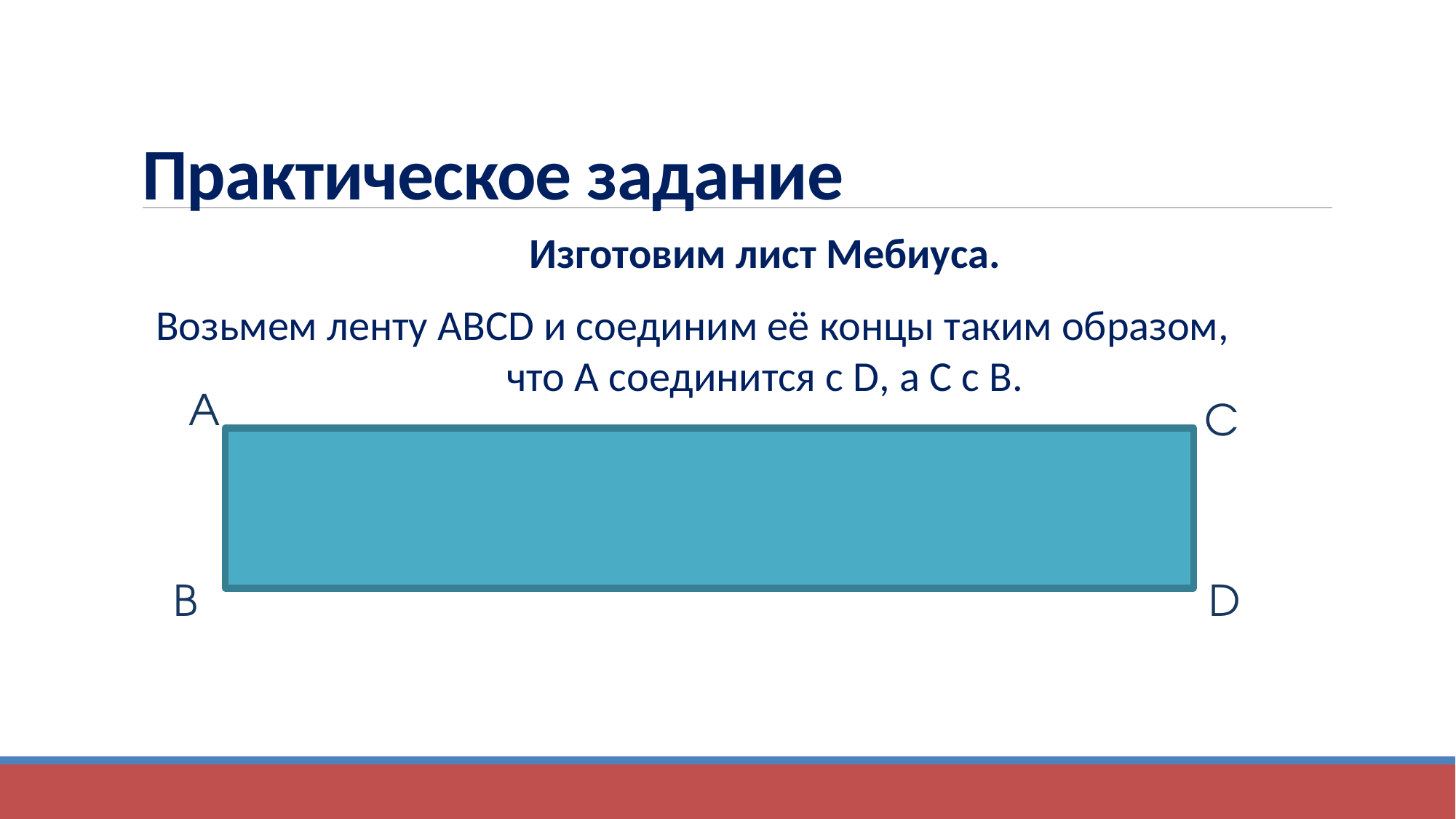

# Практическое задание
Изготовим лист Мебиуса.
Возьмем ленту ABCD и соединим её концы таким образом,                что A соединится с D, а C с B.
A
C

B
D